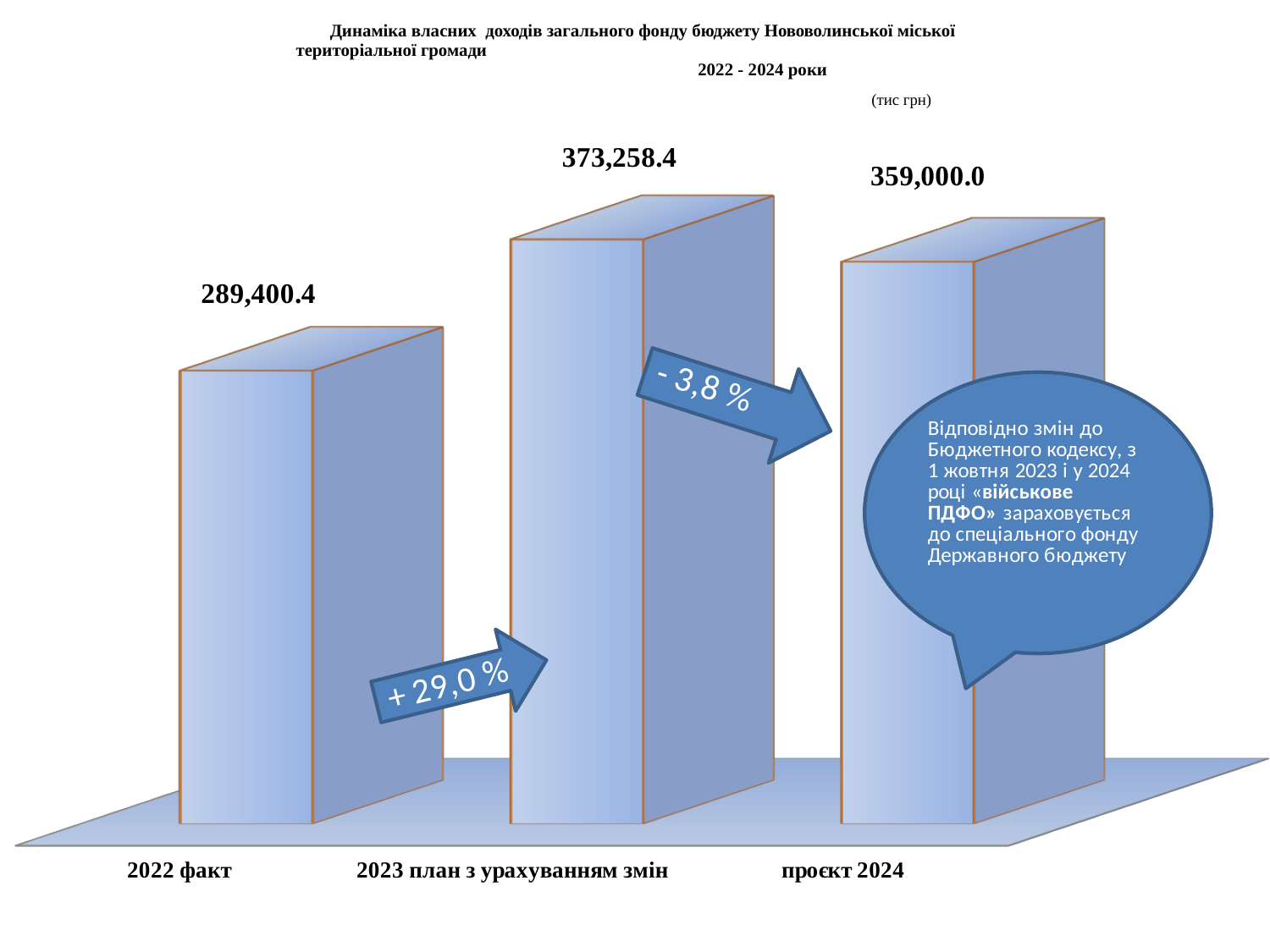

| Динаміка власних доходів загального фонду бюджету Нововолинської міської територіальної громади 2022 - 2024 роки |  |  |  |  |  |  |  |  |  |  |  |  |  |  |  |
| --- | --- | --- | --- | --- | --- | --- | --- | --- | --- | --- | --- | --- | --- | --- | --- |
|  |  |  |  |  |  |  |  |  |  |  |  |  |  | (тис грн) |  |
|  |  |  |  |  |  |  |  |  |  |  |  |  |  |  |  |
|  |  |  |  |  |  |  |  |  |  |  |  |  |  |  |  |
|  |  |  |  |  |  |  |  |  |  |  |  |  |  |  |  |
|  |  |  |  |  |  |  |  |  |  |  |  |  |  |  |  |
|  |  |  |  |  |  |  |  |  |  |  |  |  |  |  |  |
|  |  |  |  |  |  |  |  |  |  |  |  |  |  |  |  |
|  |  |  |  |  |  |  |  |  |  |  |  |  |  |  |  |
|  |  |  |  |  |  |  |  |  |  |  |  |  |  |  |  |
|  |  |  |  |  |  |  |  |  |  |  |  |  |  |  |  |
|  |  |  |  |  |  |  |  |  |  |  |  |  |  |  |  |
|  |  |  |  |  |  |  |  |  |  |  |  |  |  |  |  |
|  |  |  |  |  |  |  |  |  |  |  |  |  |  |  |  |
|  |  |  |  |  |  |  |  |  |  |  |  |  |  |  |  |
|  |  |  |  |  |  |  |  |  |  |  |  |  |  |  |  |
|  |  |  |  |  |  |  |  |  |  |  |  |  |  |  |  |
|  |  |  |  |  |  |  |  |  |  |  |  |  |  |  |  |
|  |  |  |  |  |  |  |  |  |  |  |  |  |  |  |  |
|  |  |  |  |  |  |  |  |  |  |  |  |  |  |  |  |
|  |  |  |  |  |  |  |  |  |  |  |  |  |  |  |  |
|  |  |  |  |  |  |  |  |  |  |  |  |  |  |  |  |
|  |  |  |  |  |  |  |  |  |  |  |  |  |  |  |  |
|  |  |  |  |  |  |  |  |  |  |  |  |  |  |  |  |
|  |  |  |  |  |  |  |  |  |  |  |  |  |  |  |  |
|  |  |  |  |  |  |  |  |  |  |  |  |  |  |  |  |
|  |  |  |  |  |  |  |  |  |  |  |  |  |  |  |  |
|  |  |  |  |  |  |  |  |  |  |  |  |  |  |  |  |
|  |  |  |  |  |  |  |  |  |  |  |  |  |  |  |  |
|  |  |  |  |  |  |  |  |  |  |  |  |  |  |  |  |
|  |  |  |  |  |  |  |  |  |  |  |  |  |  |  |  |
|  |  |  |  |  |  |  |  |  |  |  |  |  |  |  |  |
|  |  |  |  |  |  |  |  |  |  |  |  |  |  |  |  |
|  |  |  |  |  |  |  |  |  |  |  |  |  |  |  |  |
|  |  |  |  |  |  |  |  |  |  |  |  |  |  |  |  |
|  |  |  |  |  |  |  |  |  |  |  |  |  |  |  |  |
|  |  |  |  |  |  |  |  |  |  |  |  |  |  |  |  |
|  |  |  |  |  |  |  |  |  |  |  |  |  |  |  |  |
|  |  |  |  |  |  |  |  |  |  |  |  |  |  |  |  |
|  |  |  |  |  |  |  |  |  |  |  |  |  |  |  |  |
|  |  |  |  |  |  |  |  |  |  |  |  |  |  |  |  |
|  |  |  |  |  |  |  |  |  |  |  |  |  |  |  |  |
|  |  |  |  |  |  |  |  |  |  |  |  |  |  |  |  |

[unsupported chart]